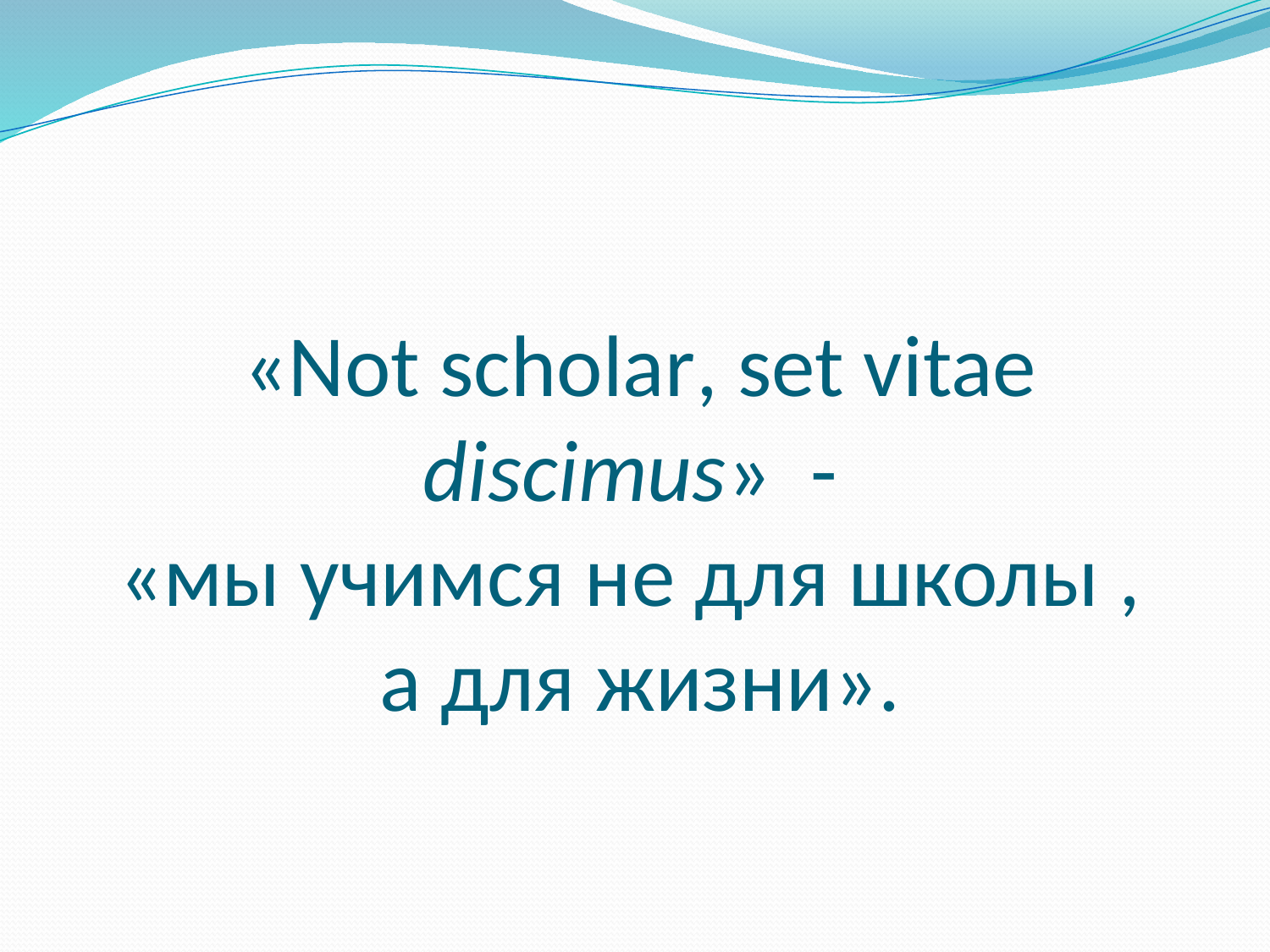

# «Not scholar, set vitae discimus»  - «мы учимся не для школы , а для жизни».